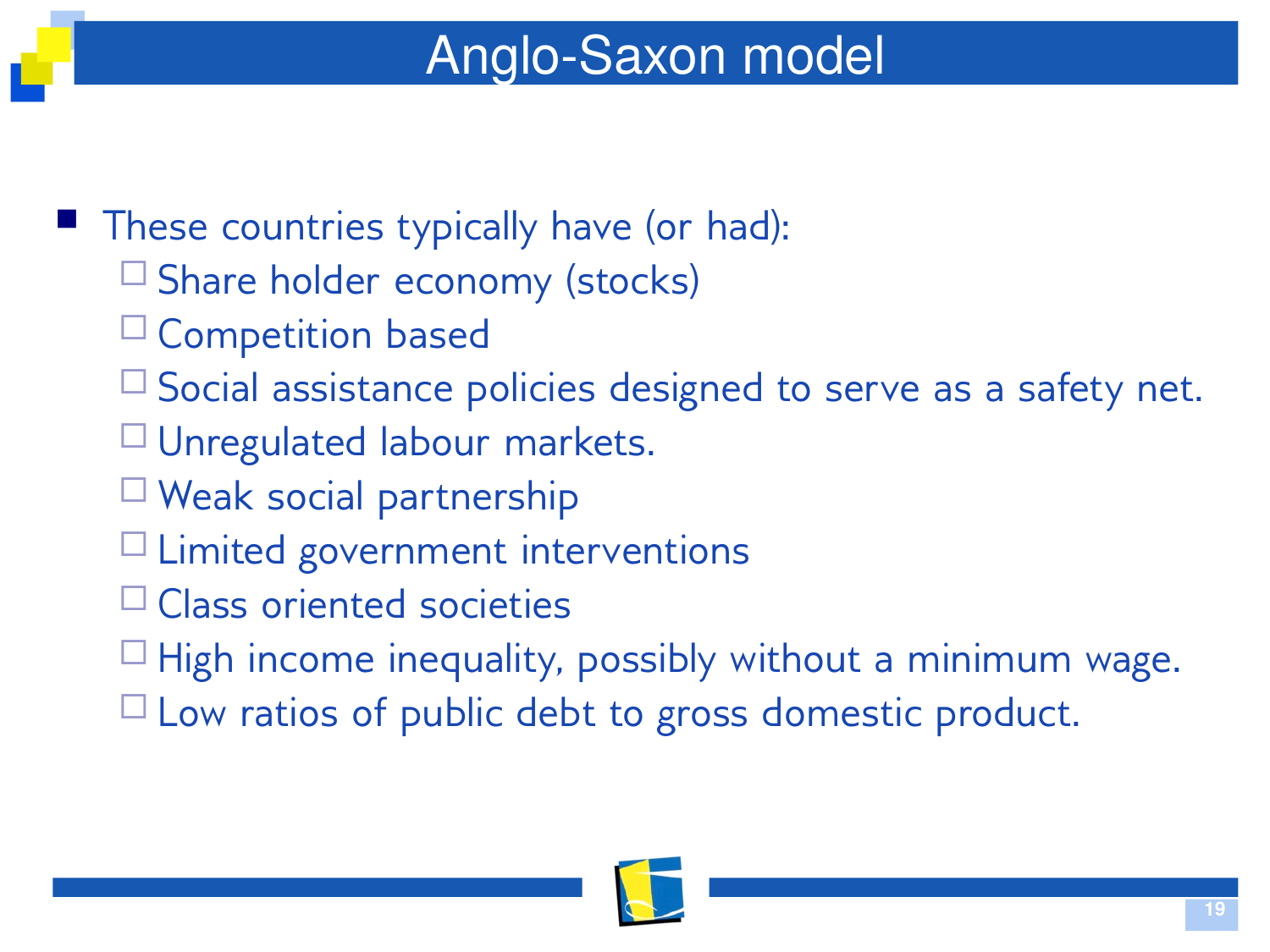

# Anglo-Saxon model
These countries typically have (or had):
Share holder economy (stocks)
Competition based
Social assistance policies designed to serve as a safety net.
Unregulated labour markets.
Weak social partnership
Limited government interventions
Class oriented societies
High income inequality, possibly without a minimum wage.
Low ratios of public debt to gross domestic product.

19